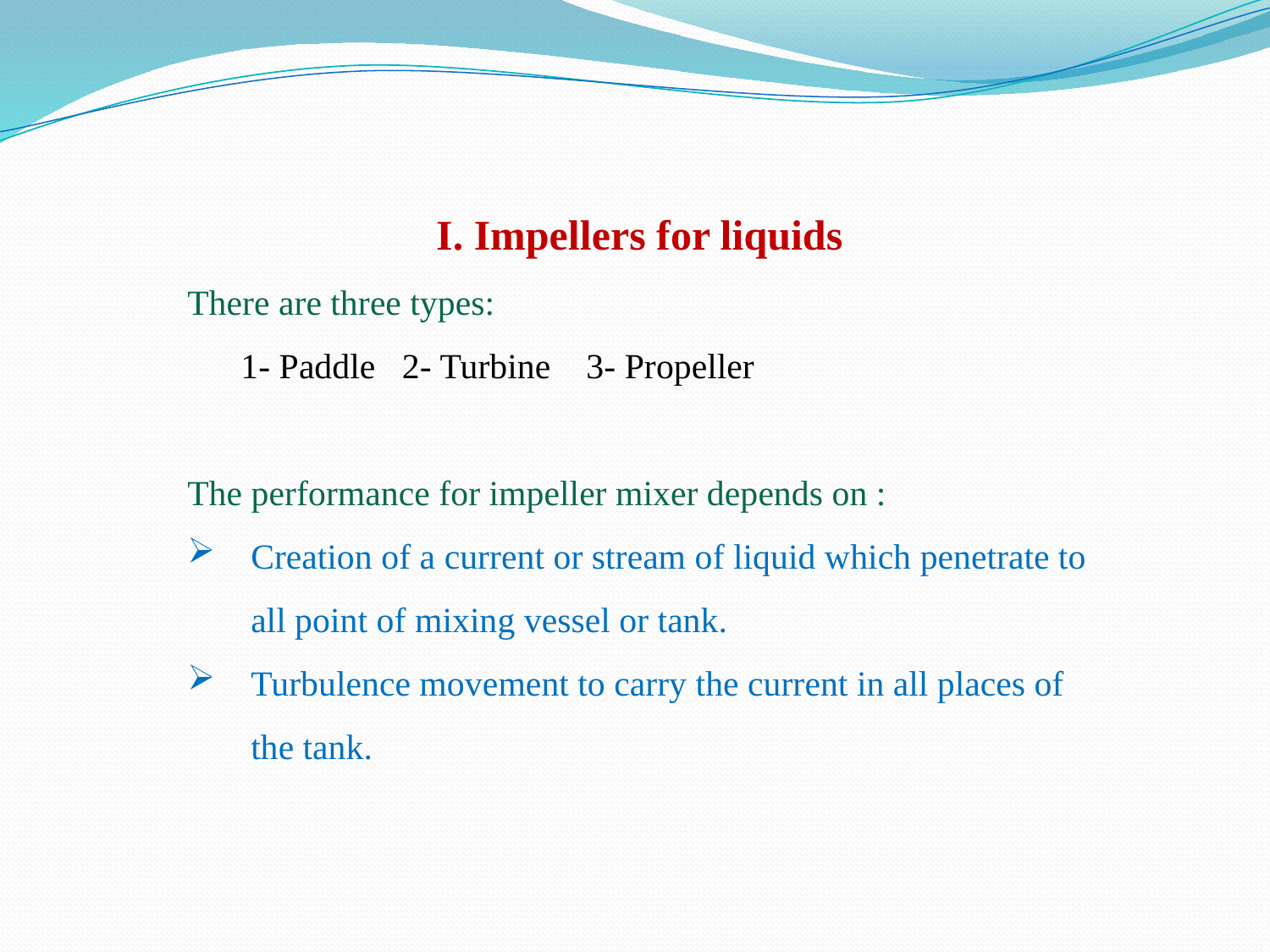

I. Impellers for liquids
There are three types:
      1- Paddle   2- Turbine    3- Propeller

The performance for impeller mixer depends on :
Creation of a current or stream of liquid which penetrate to all point of mixing vessel or tank.
Turbulence movement to carry the current in all places of the tank.